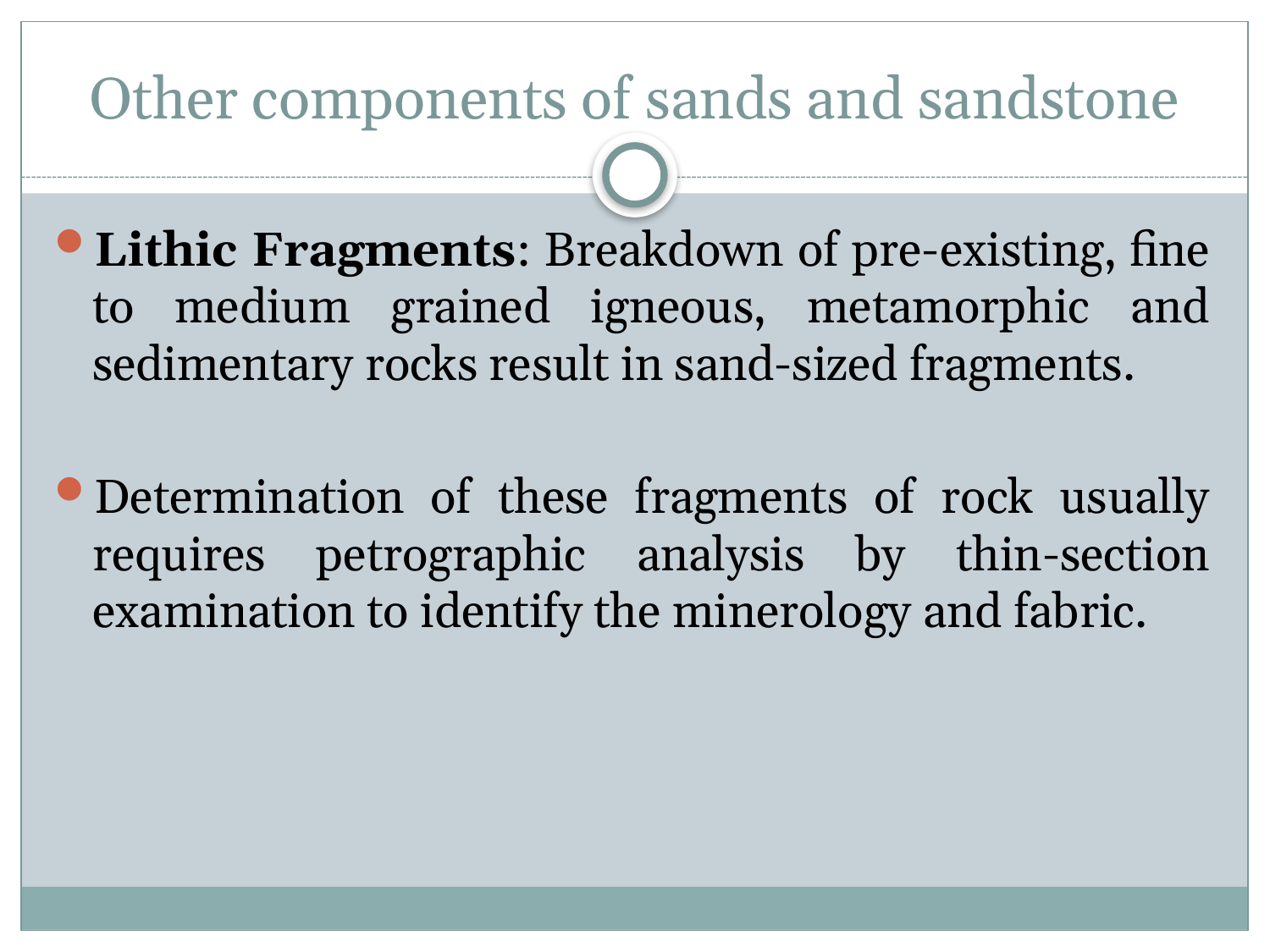

# Other components of sands and sandstone
Lithic Fragments: Breakdown of pre-existing, fine to medium grained igneous, metamorphic and sedimentary rocks result in sand-sized fragments.

Determination of these fragments of rock usually requires petrographic analysis by thin-section examination to identify the minerology and fabric.